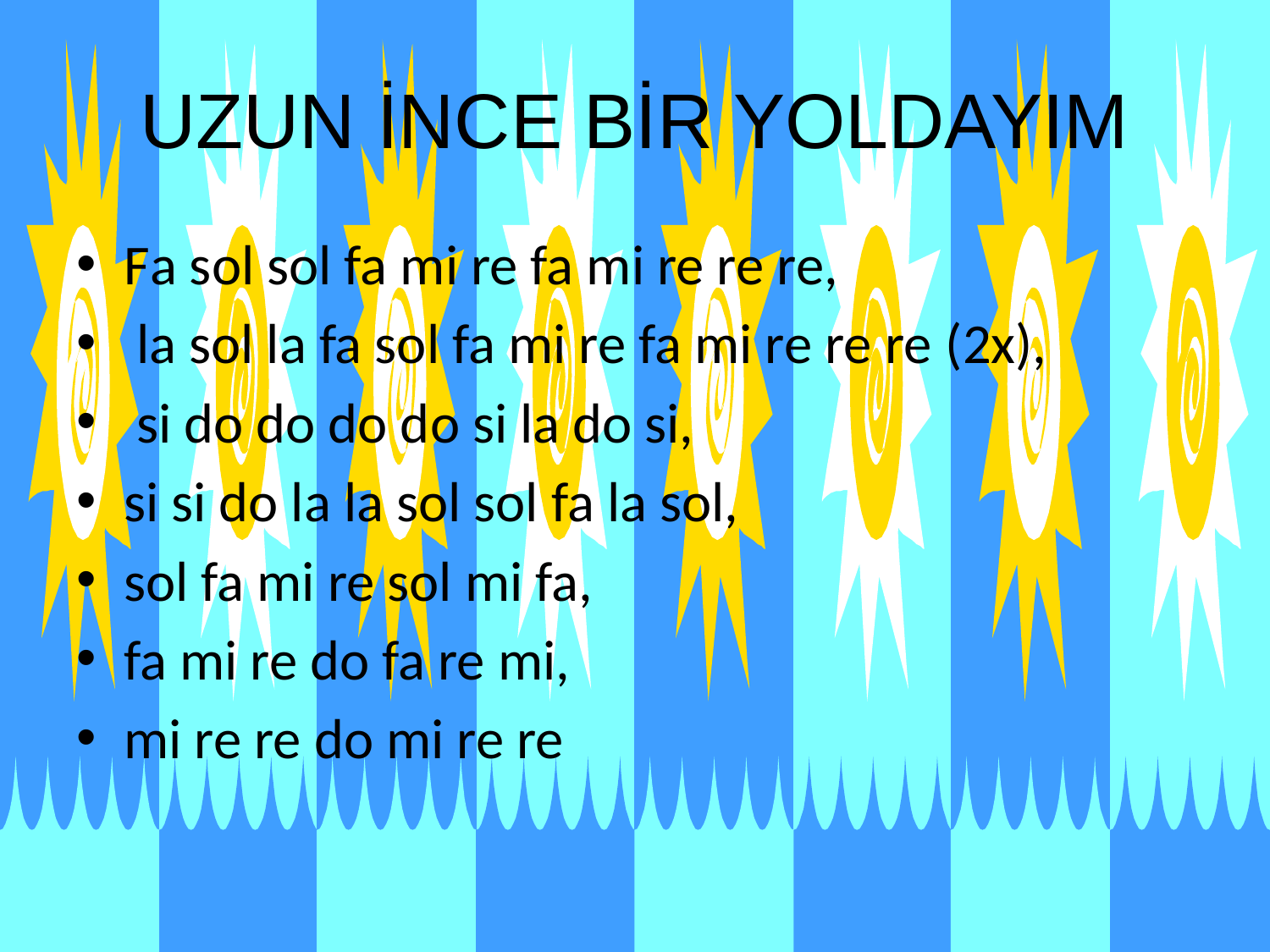

# UZUN İNCE BİR YOLDAYIM
Fa sol sol fa mi re fa mi re re re,
 la sol la fa sol fa mi re fa mi re re re (2x),
 si do do do do si la do si,
si si do la la sol sol fa la sol,
sol fa mi re sol mi fa,
fa mi re do fa re mi,
mi re re do mi re re